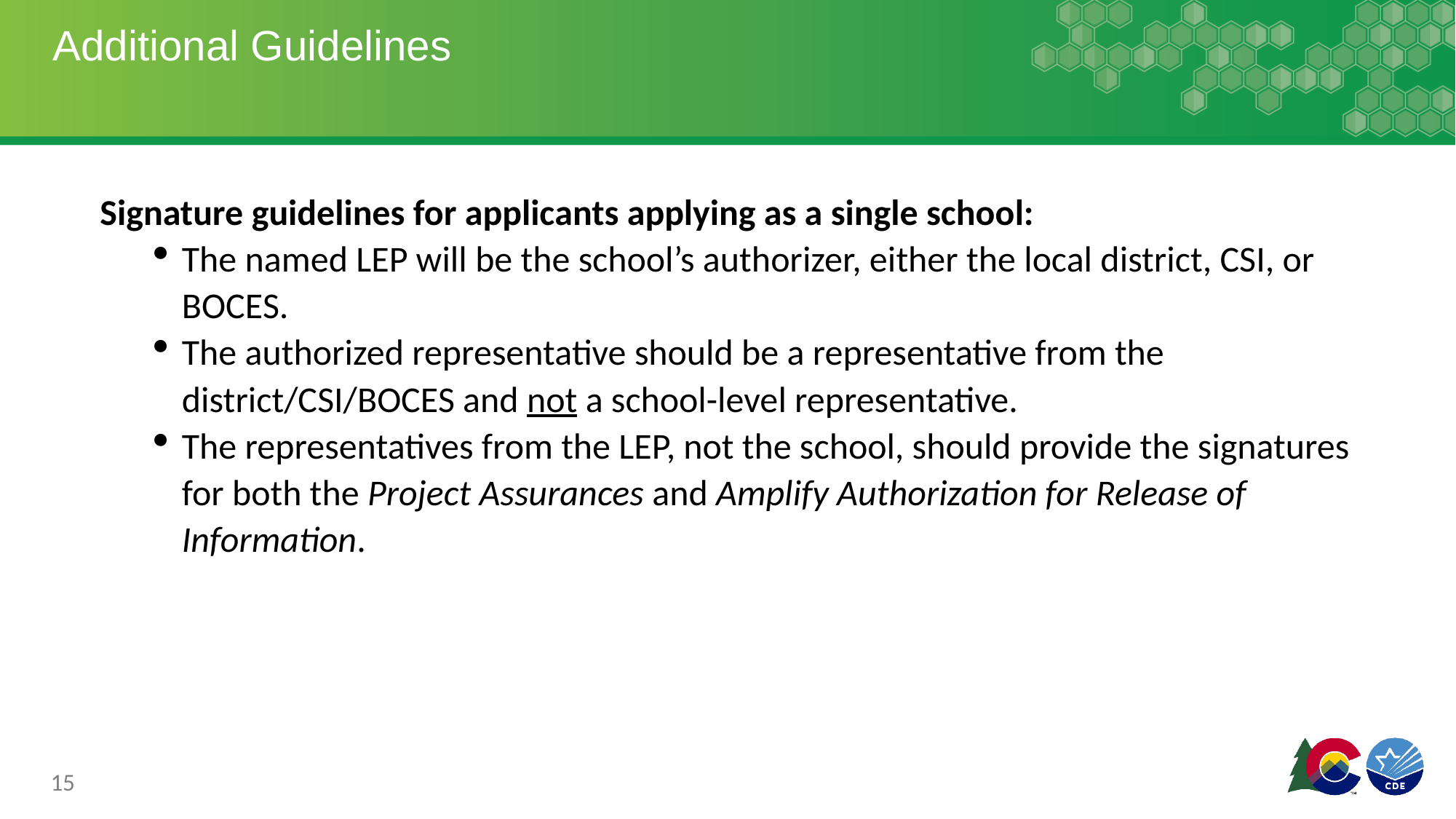

# Additional Guidelines
Signature guidelines for applicants applying as a single school:
The named LEP will be the school’s authorizer, either the local district, CSI, or BOCES.
The authorized representative should be a representative from the district/CSI/BOCES and not a school-level representative.
The representatives from the LEP, not the school, should provide the signatures for both the Project Assurances and Amplify Authorization for Release of Information.

15